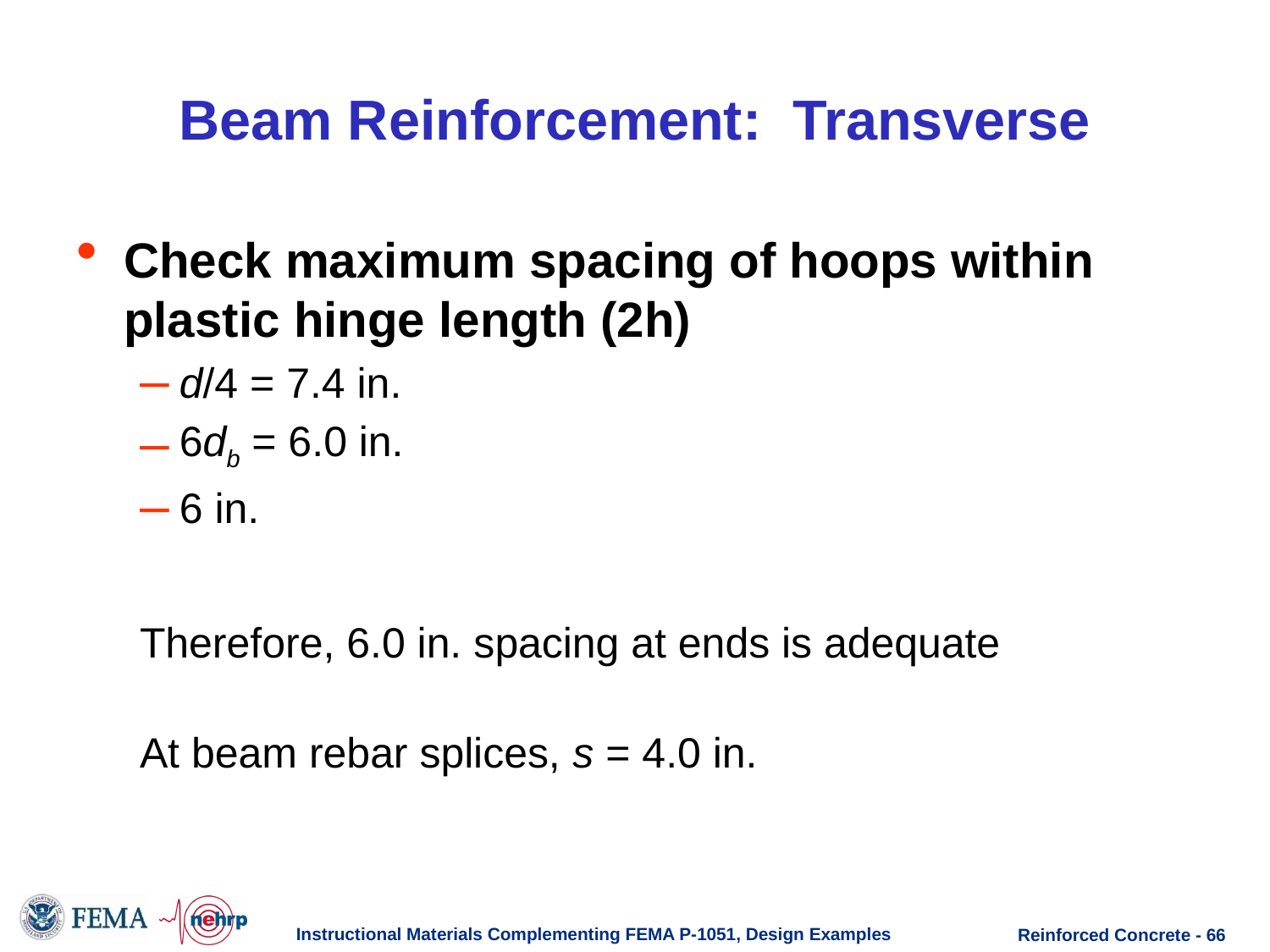

# Beam Reinforcement:  Transverse
Check maximum spacing of hoops within plastic hinge length (2h)
d/4 = 7.4 in.
6db = 6.0 in.
6 in.

Therefore, 6.0 in. spacing at ends is adequate

At beam rebar splices, s = 4.0 in.

Instructional Materials Complementing FEMA P-1051, Design Examples